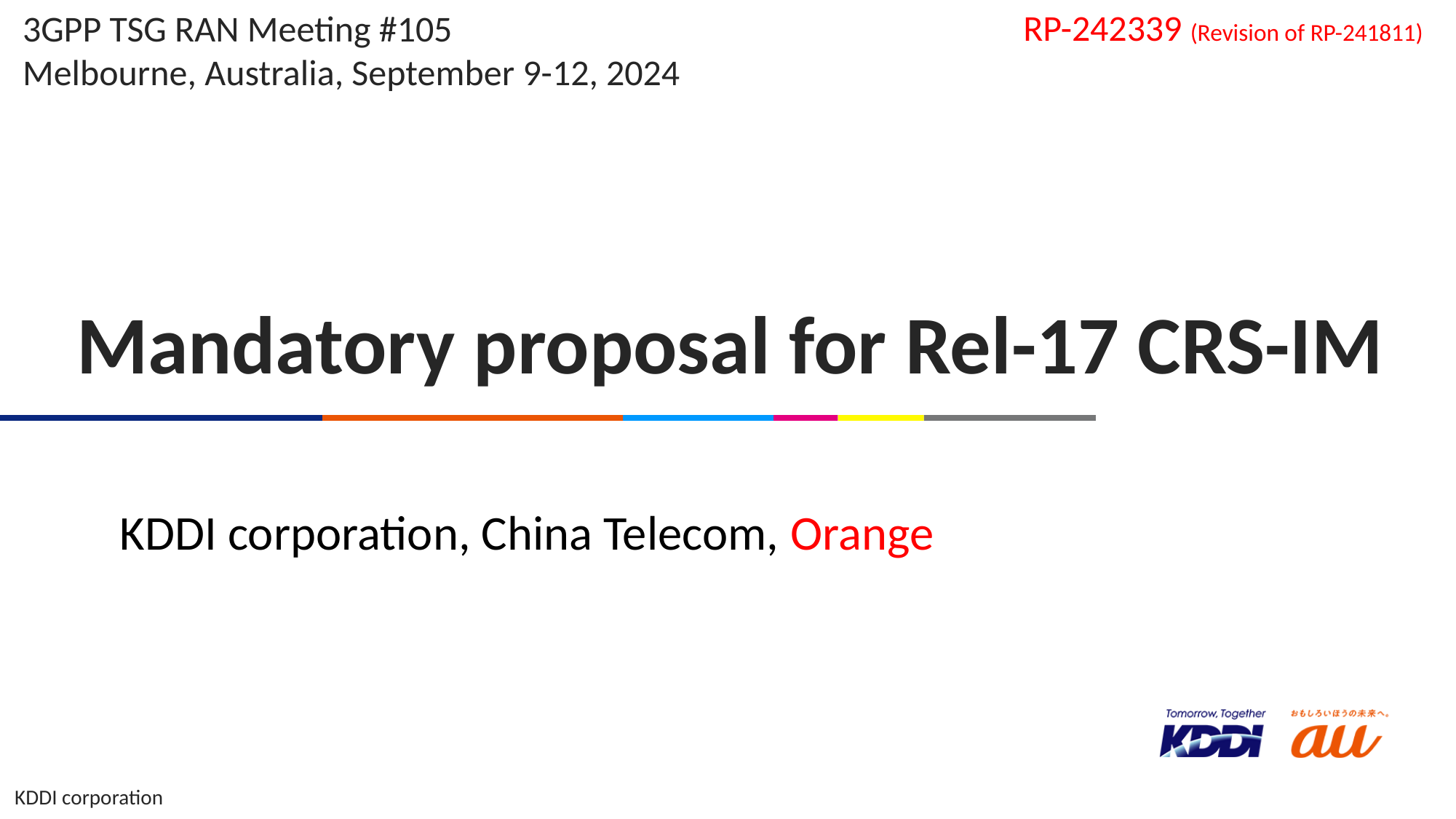

RP-242339 (Revision of RP-241811)
3GPP TSG RAN Meeting #105
Melbourne, Australia, September 9-12, 2024
# Mandatory proposal for Rel-17 CRS-IM
KDDI corporation, China Telecom, Orange